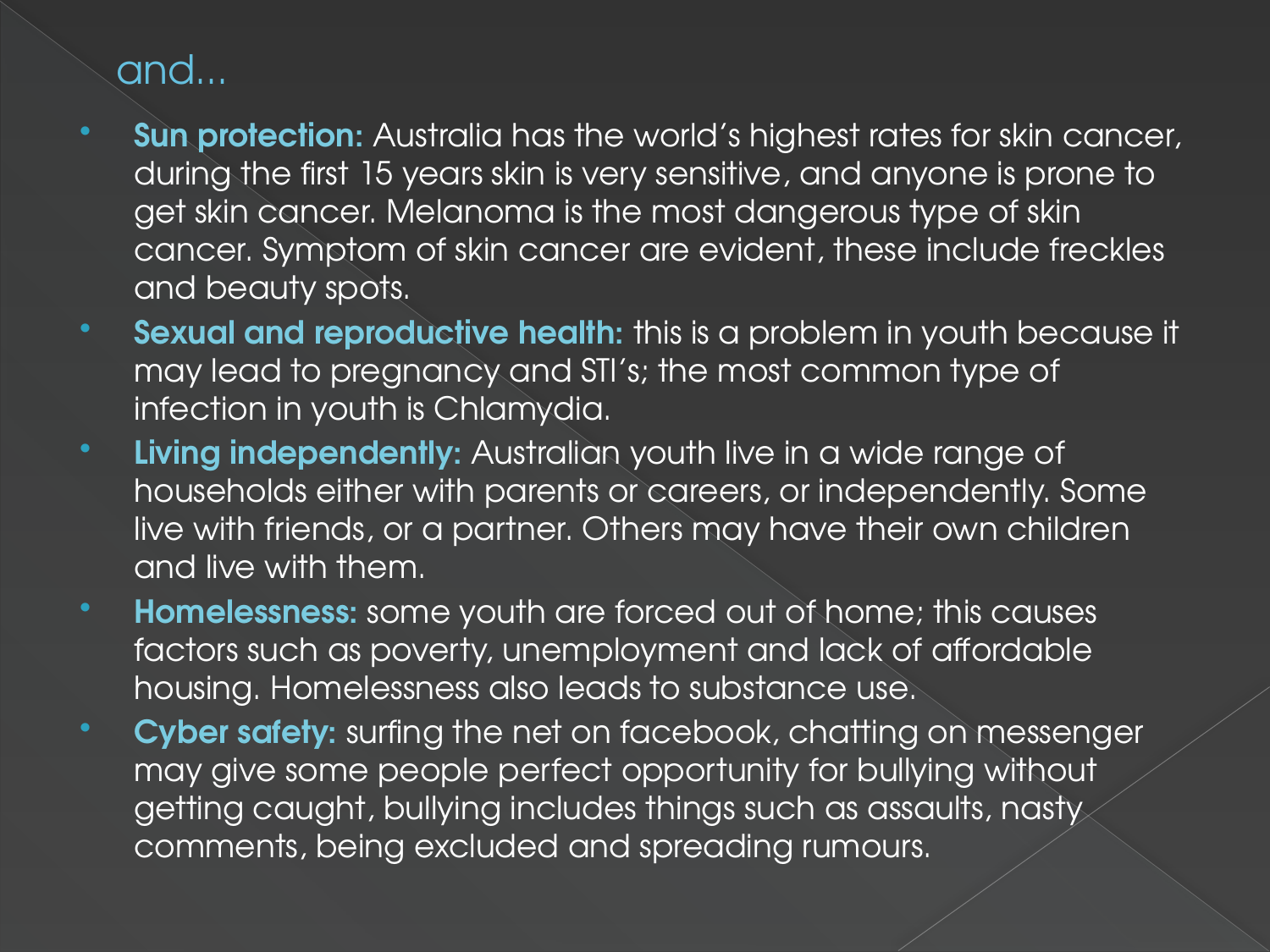

# and...
Sun protection: Australia has the world’s highest rates for skin cancer, during the first 15 years skin is very sensitive, and anyone is prone to get skin cancer. Melanoma is the most dangerous type of skin cancer. Symptom of skin cancer are evident, these include freckles and beauty spots.
Sexual and reproductive health: this is a problem in youth because it may lead to pregnancy and STI’s; the most common type of infection in youth is Chlamydia.
Living independently: Australian youth live in a wide range of households either with parents or careers, or independently. Some live with friends, or a partner. Others may have their own children and live with them.
Homelessness: some youth are forced out of home; this causes factors such as poverty, unemployment and lack of affordable housing. Homelessness also leads to substance use.
Cyber safety: surfing the net on facebook, chatting on messenger may give some people perfect opportunity for bullying without getting caught, bullying includes things such as assaults, nasty comments, being excluded and spreading rumours.